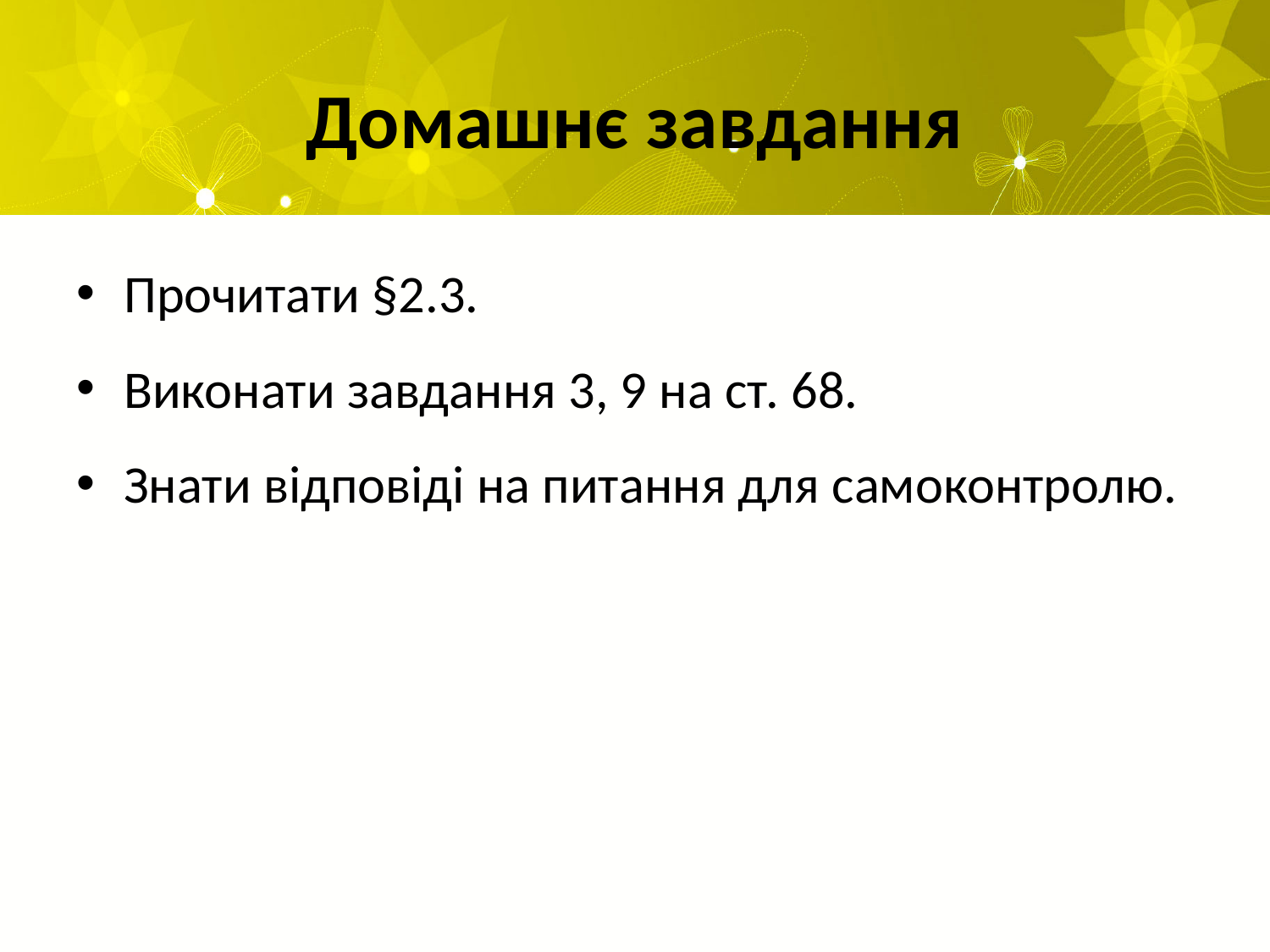

# Домашнє завдання
Прочитати §2.3.
Виконати завдання 3, 9 на ст. 68.
Знати відповіді на питання для самоконтролю.